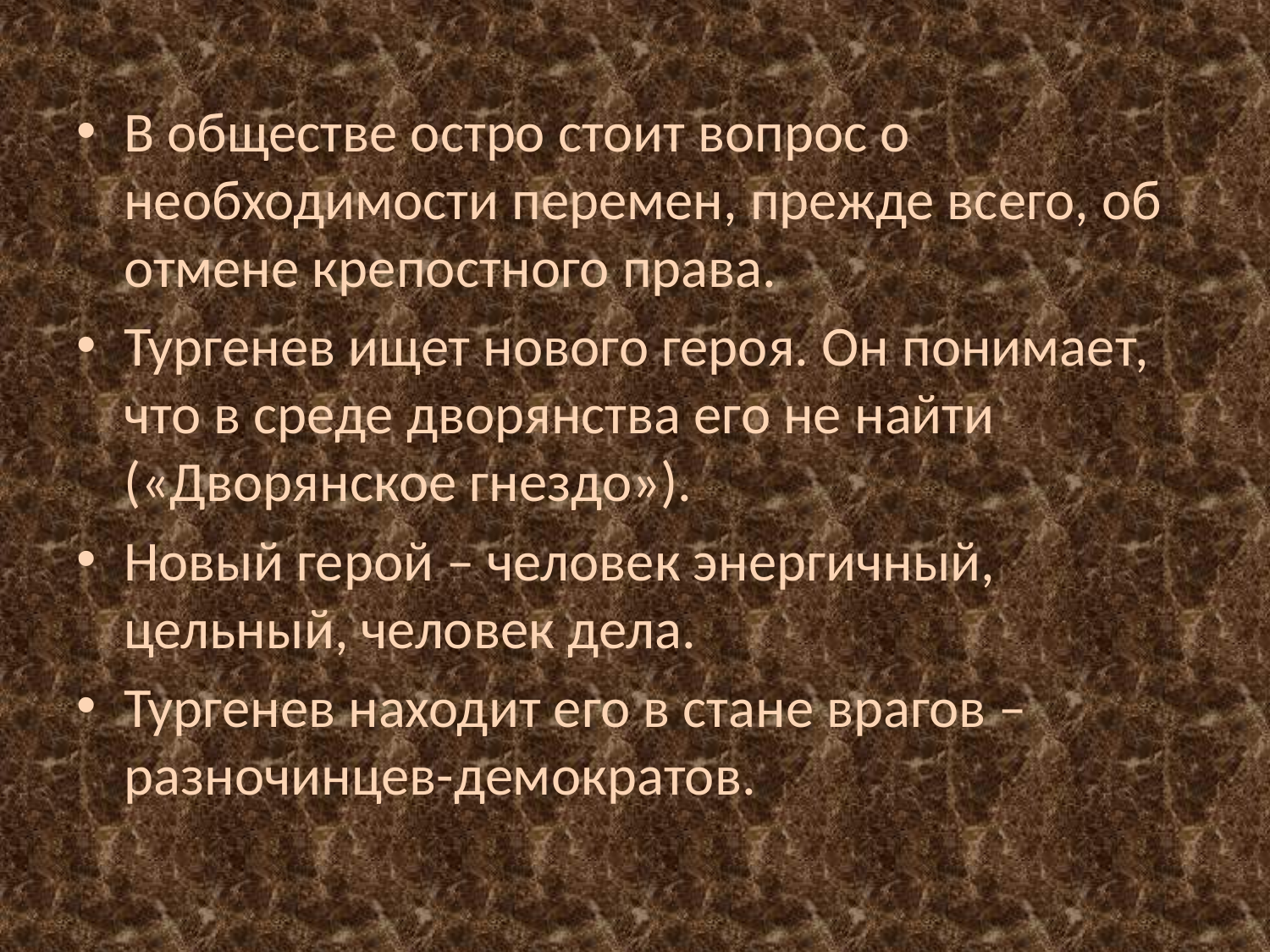

В обществе остро стоит вопрос о необходимости перемен, прежде всего, об отмене крепостного права.
Тургенев ищет нового героя. Он понимает, что в среде дворянства его не найти («Дворянское гнездо»).
Новый герой – человек энергичный, цельный, человек дела.
Тургенев находит его в стане врагов – разночинцев-демократов.